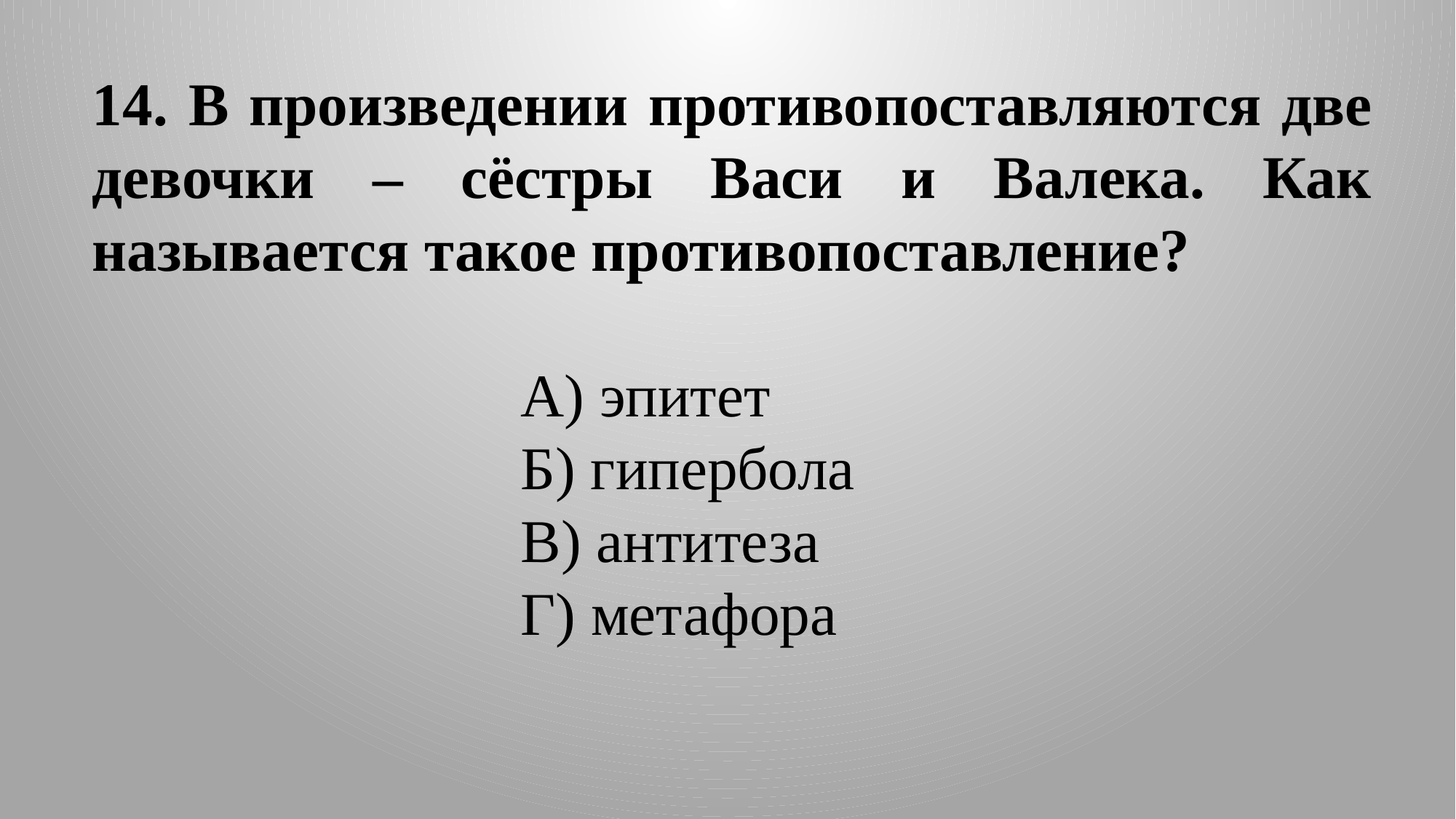

14. В произведении противопоставляются две девочки – сёстры Васи и Валека. Как называется такое противопоставление?

А) эпитет
Б) гипербола
В) антитеза
Г) метафора